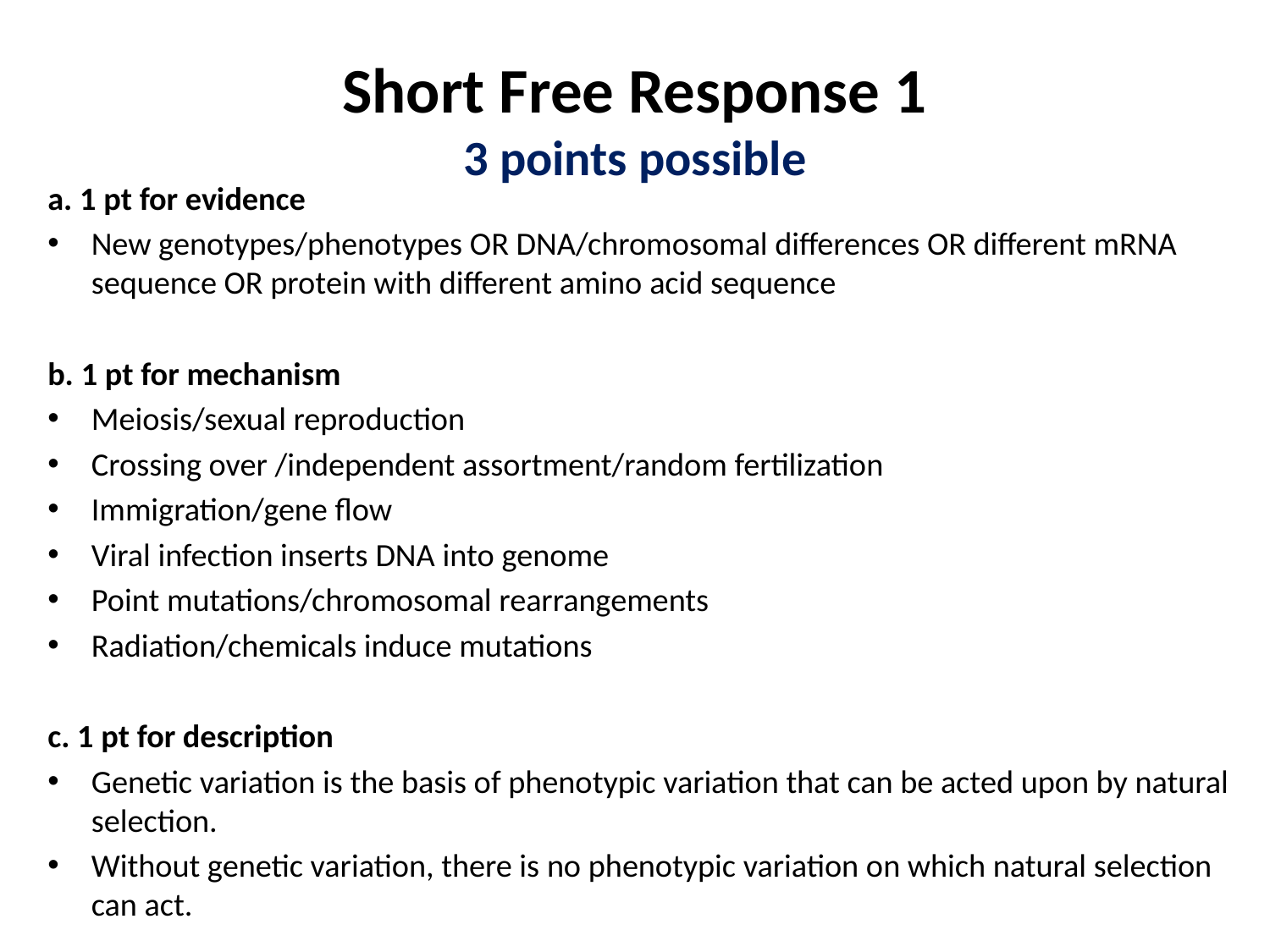

# Short Free Response 1 3 points possible
a. 1 pt for evidence
New genotypes/phenotypes OR DNA/chromosomal differences OR different mRNA sequence OR protein with different amino acid sequence

b. 1 pt for mechanism
Meiosis/sexual reproduction
Crossing over /independent assortment/random fertilization
Immigration/gene flow
Viral infection inserts DNA into genome
Point mutations/chromosomal rearrangements
Radiation/chemicals induce mutations

c. 1 pt for description
Genetic variation is the basis of phenotypic variation that can be acted upon by natural selection.
Without genetic variation, there is no phenotypic variation on which natural selection can act.